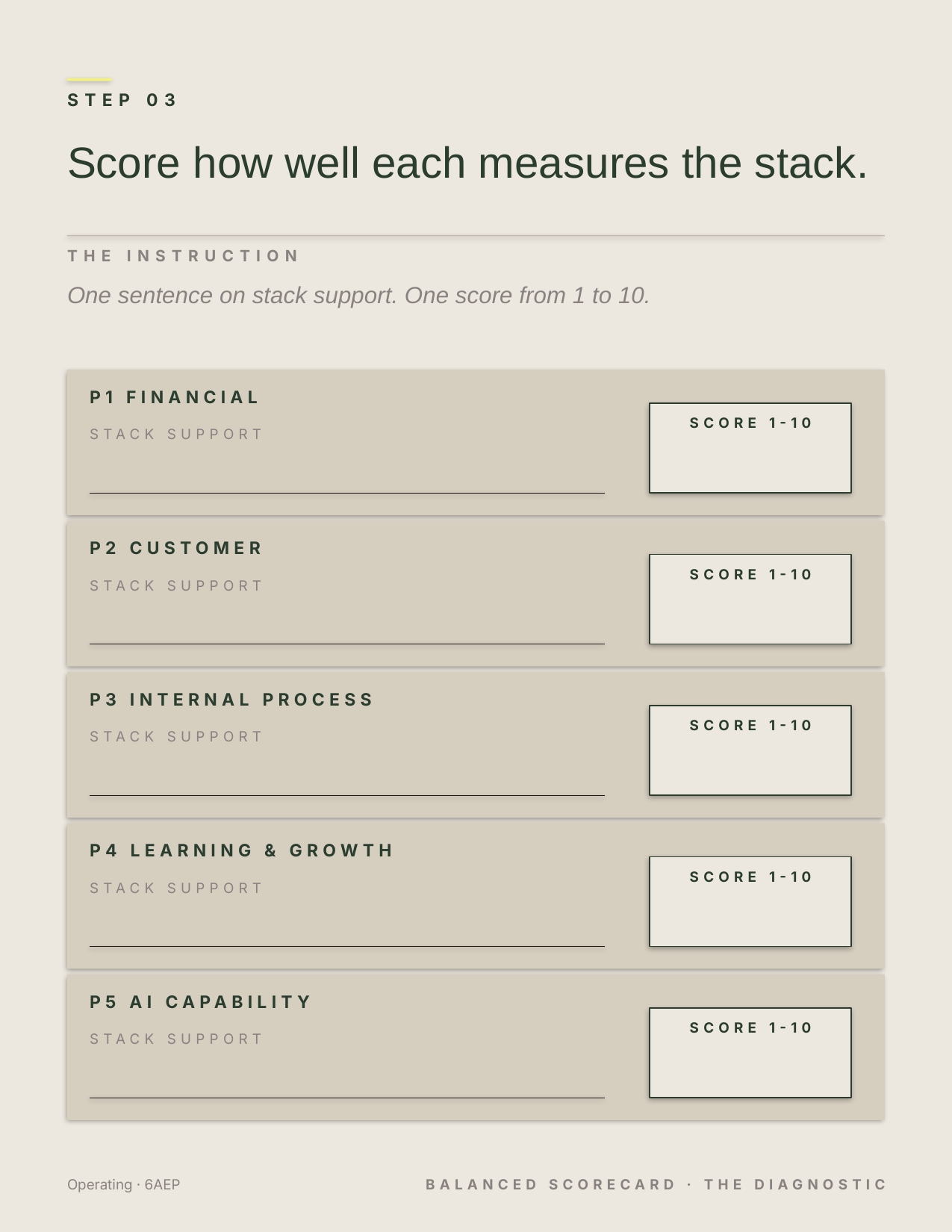

STEP 03
Score how well each measures the stack.

THE INSTRUCTION
One sentence on stack support. One score from 1 to 10.

P1 FINANCIAL

SCORE 1-10
STACK SUPPORT

P2 CUSTOMER

SCORE 1-10
STACK SUPPORT

P3 INTERNAL PROCESS

SCORE 1-10
STACK SUPPORT

P4 LEARNING & GROWTH

SCORE 1-10
STACK SUPPORT

P5 AI CAPABILITY

SCORE 1-10
STACK SUPPORT
Operating · 6AEP
BALANCED SCORECARD · THE DIAGNOSTIC